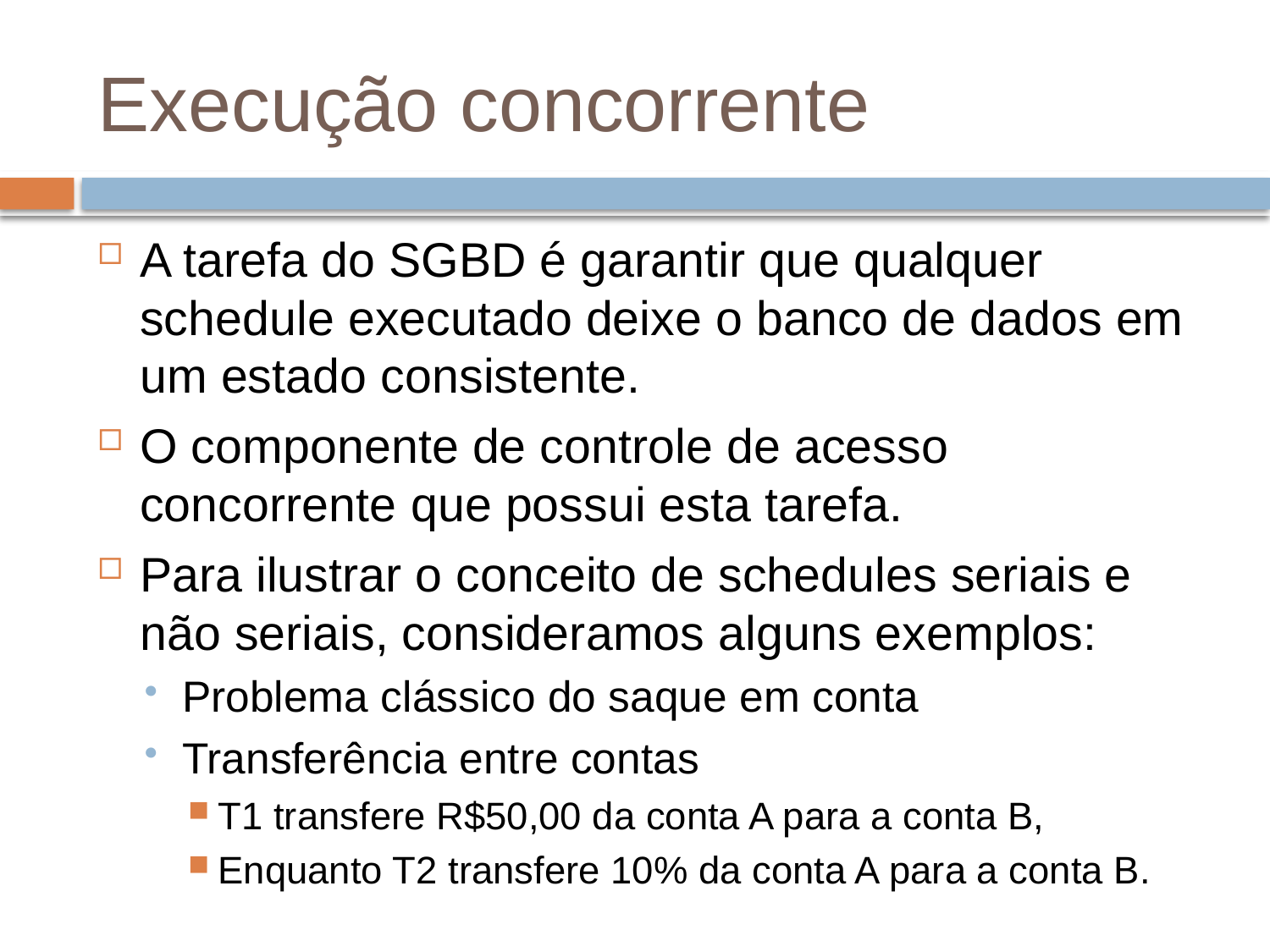

# Execução concorrente
A tarefa do SGBD é garantir que qualquer schedule executado deixe o banco de dados em um estado consistente.
O componente de controle de acesso concorrente que possui esta tarefa.
Para ilustrar o conceito de schedules seriais e não seriais, consideramos alguns exemplos:
Problema clássico do saque em conta
Transferência entre contas
T1 transfere R$50,00 da conta A para a conta B,
Enquanto T2 transfere 10% da conta A para a conta B.